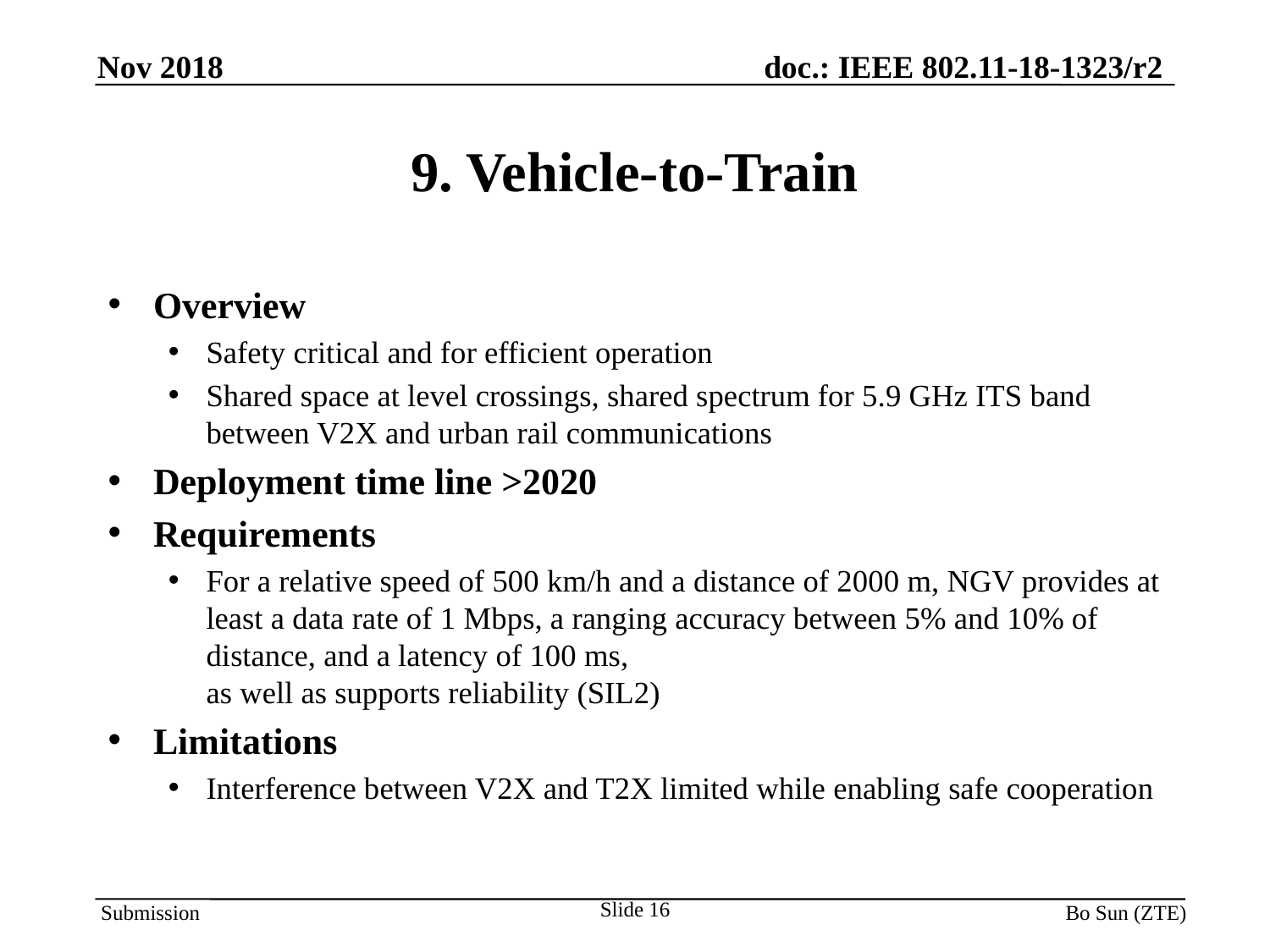

# 9. Vehicle-to-Train
Overview
Safety critical and for efficient operation
Shared space at level crossings, shared spectrum for 5.9 GHz ITS band between V2X and urban rail communications
Deployment time line >2020
Requirements
For a relative speed of 500 km/h and a distance of 2000 m, NGV provides at least a data rate of 1 Mbps, a ranging accuracy between 5% and 10% of distance, and a latency of 100 ms,
as well as supports reliability (SIL2)
Limitations
Interference between V2X and T2X limited while enabling safe cooperation
Slide 16
Bo Sun (ZTE)